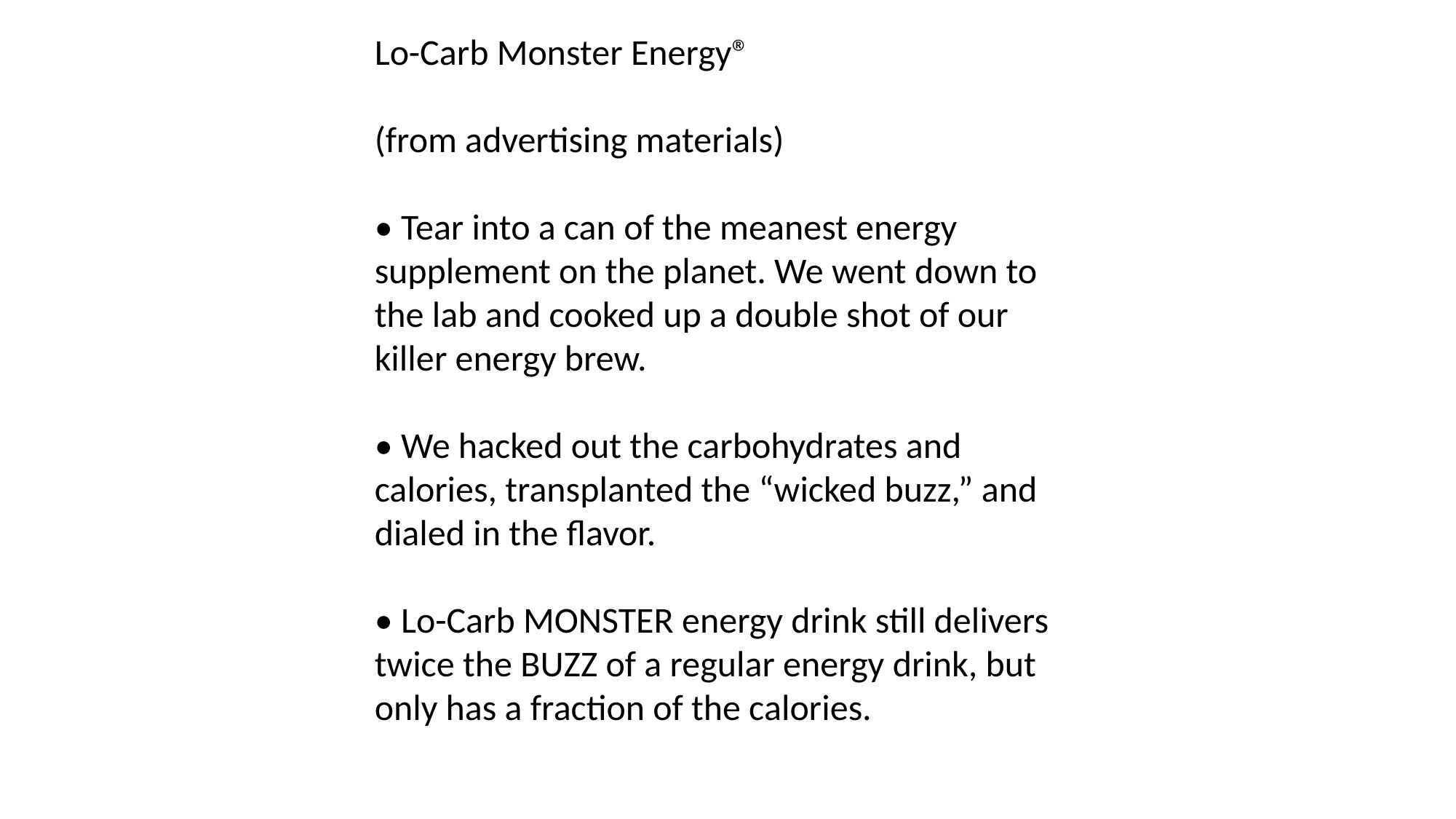

Lo-Carb Monster Energy®

(from advertising materials)

• Tear into a can of the meanest energy supplement on the planet. We went down to the lab and cooked up a double shot of our killer energy brew.

• We hacked out the carbohydrates and  calories, transplanted the “wicked buzz,” and dialed in the flavor.

• Lo-Carb MONSTER energy drink still delivers twice the BUZZ of a regular energy drink, but only has a fraction of the calories.